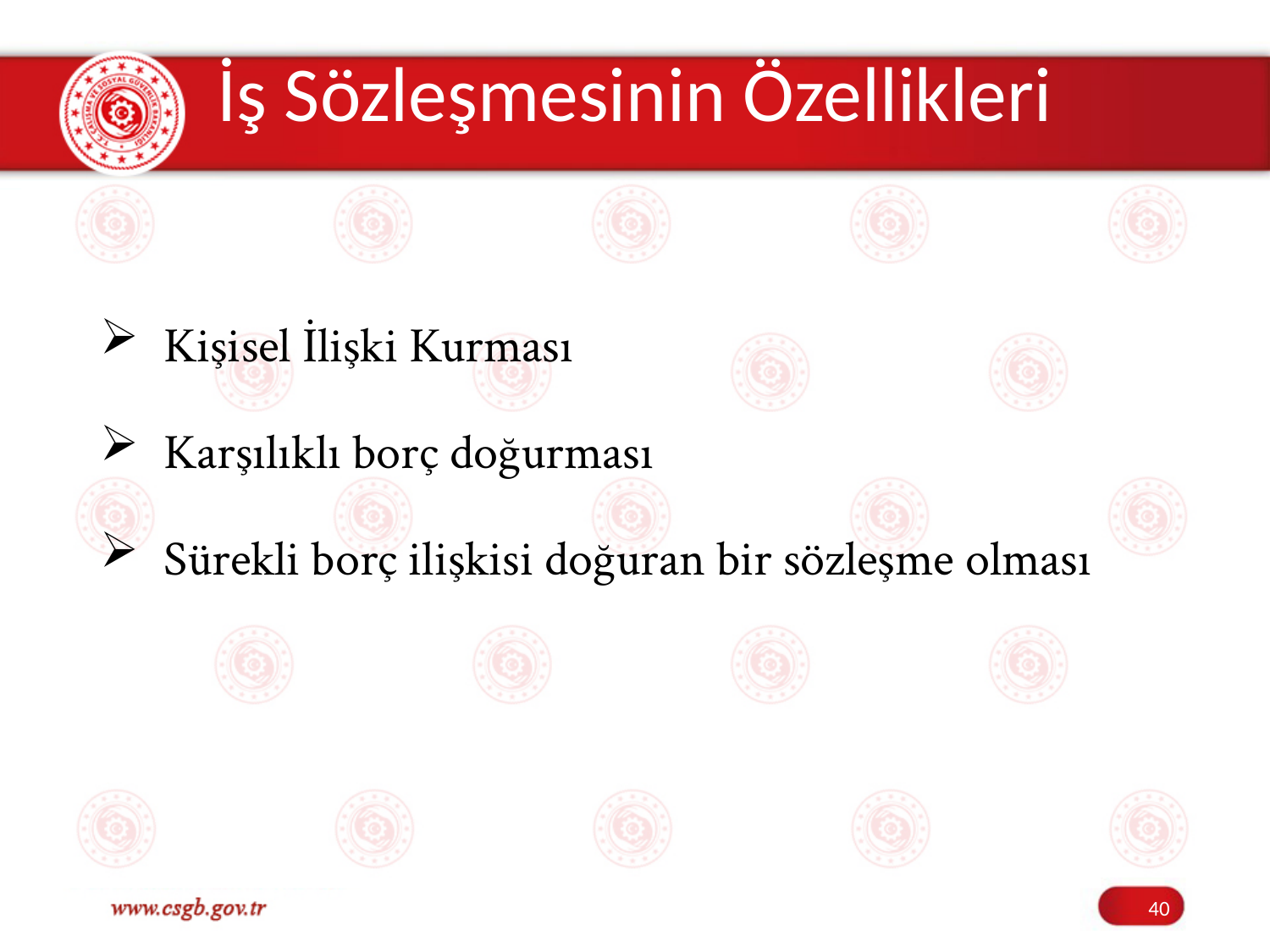

# İş Sözleşmesinin Özellikleri

Kişisel İlişki Kurması

Karşılıklı borç doğurması

Sürekli borç ilişkisi doğuran bir sözleşme olması

40